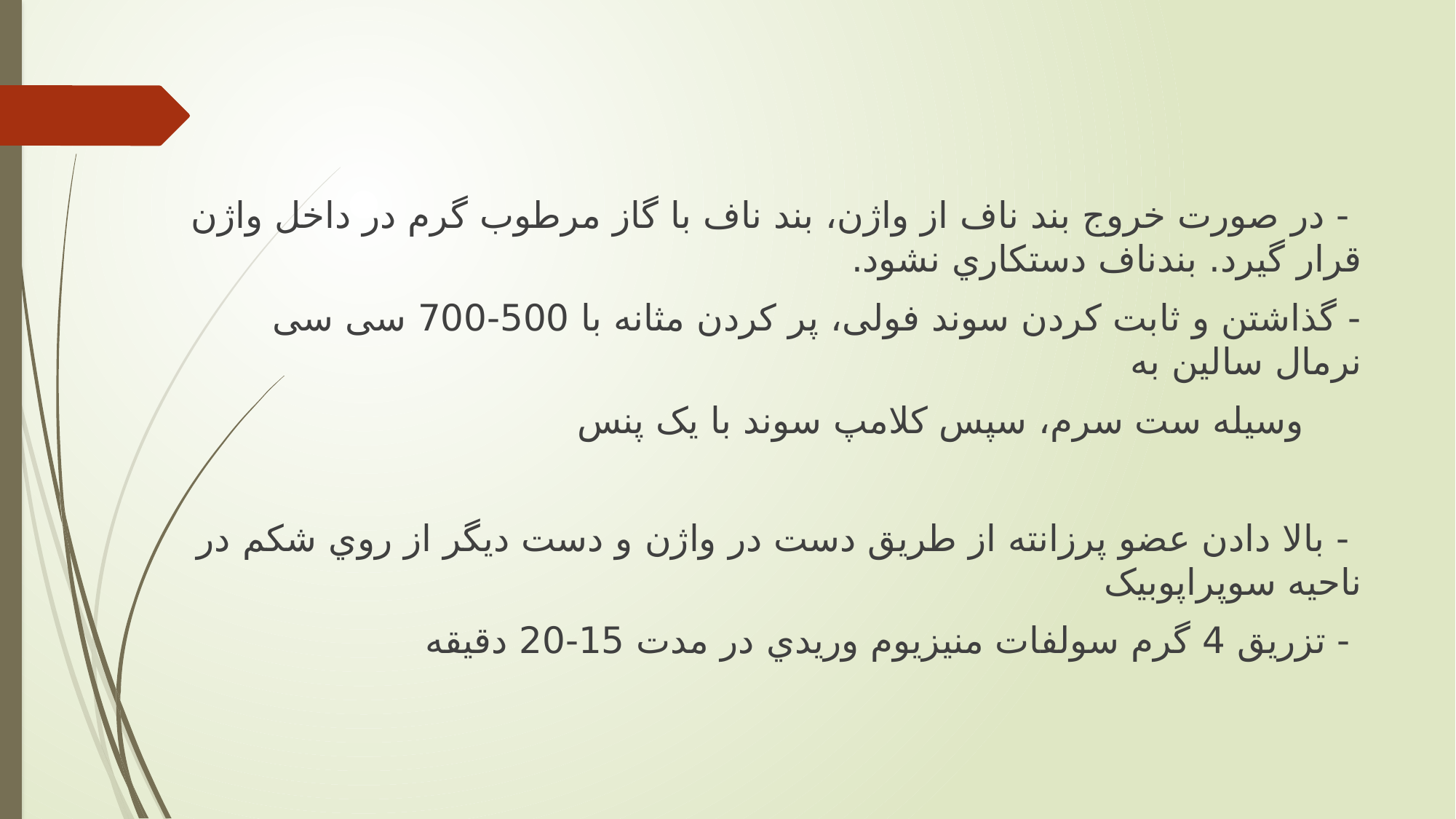

- در صورت خروج بند ناف از واژن، بند ناف با گاز مرطوب گرم در داخل واژن قرار گیرد. بندناف دستكاري نشود.
- گذاشتن و ثابت كردن سوند فولی، پر كردن مثانه با 500-700 سی سی نرمال سالین به
     وسیله ست سرم، سپس كلامپ سوند با يک پنس

 - بالا دادن عضو پرزانته از طريق دست در واژن و دست ديگر از روي شكم در ناحیه سوپراپوبیک
 - تزريق 4 گرم سولفات منیزيوم وريدي در مدت 15-20 دقیقه